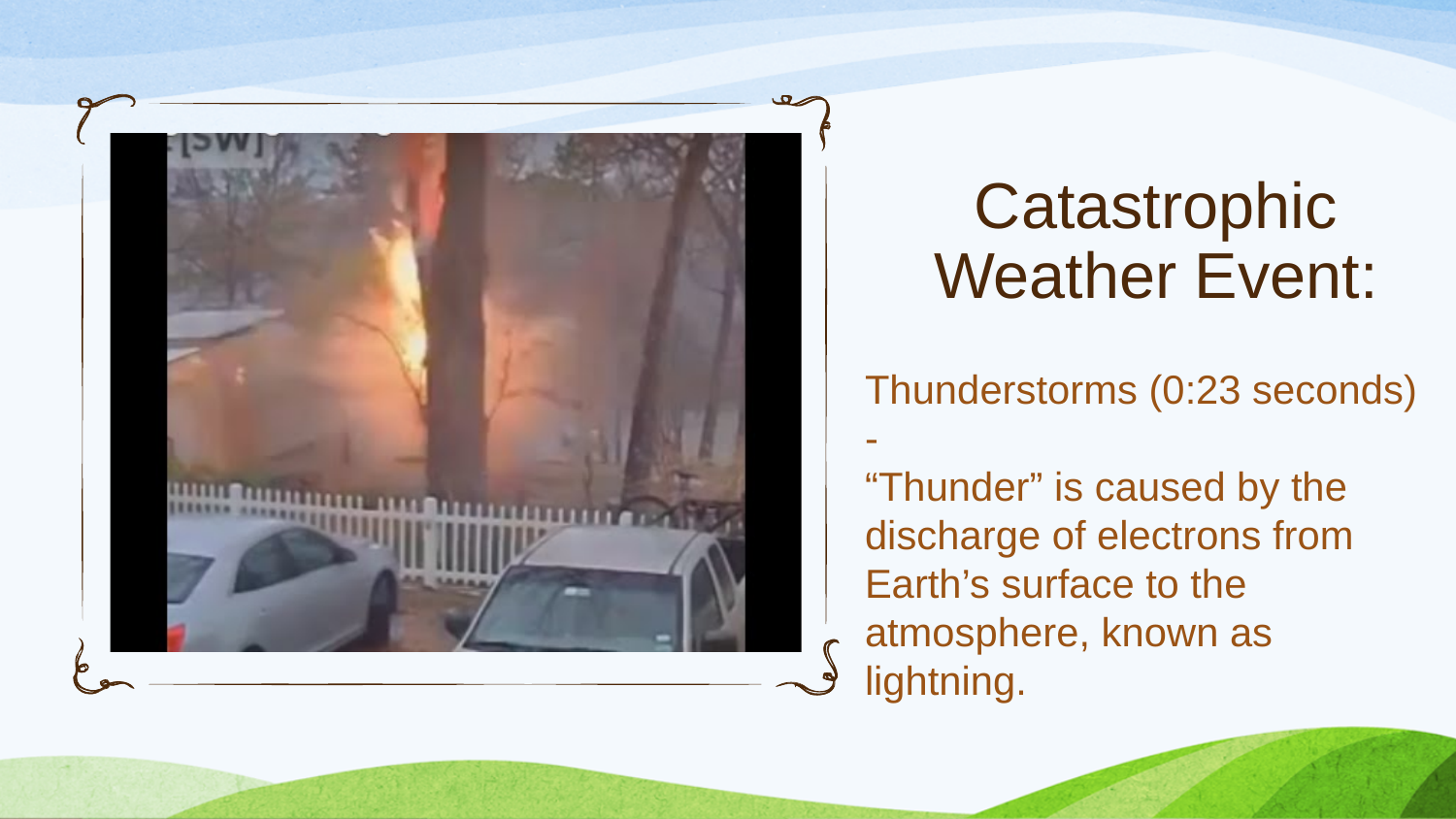

# Catastrophic Weather Event:
Thunderstorms (0:23 seconds) -
“Thunder” is caused by the discharge of electrons from Earth’s surface to the atmosphere, known as lightning.